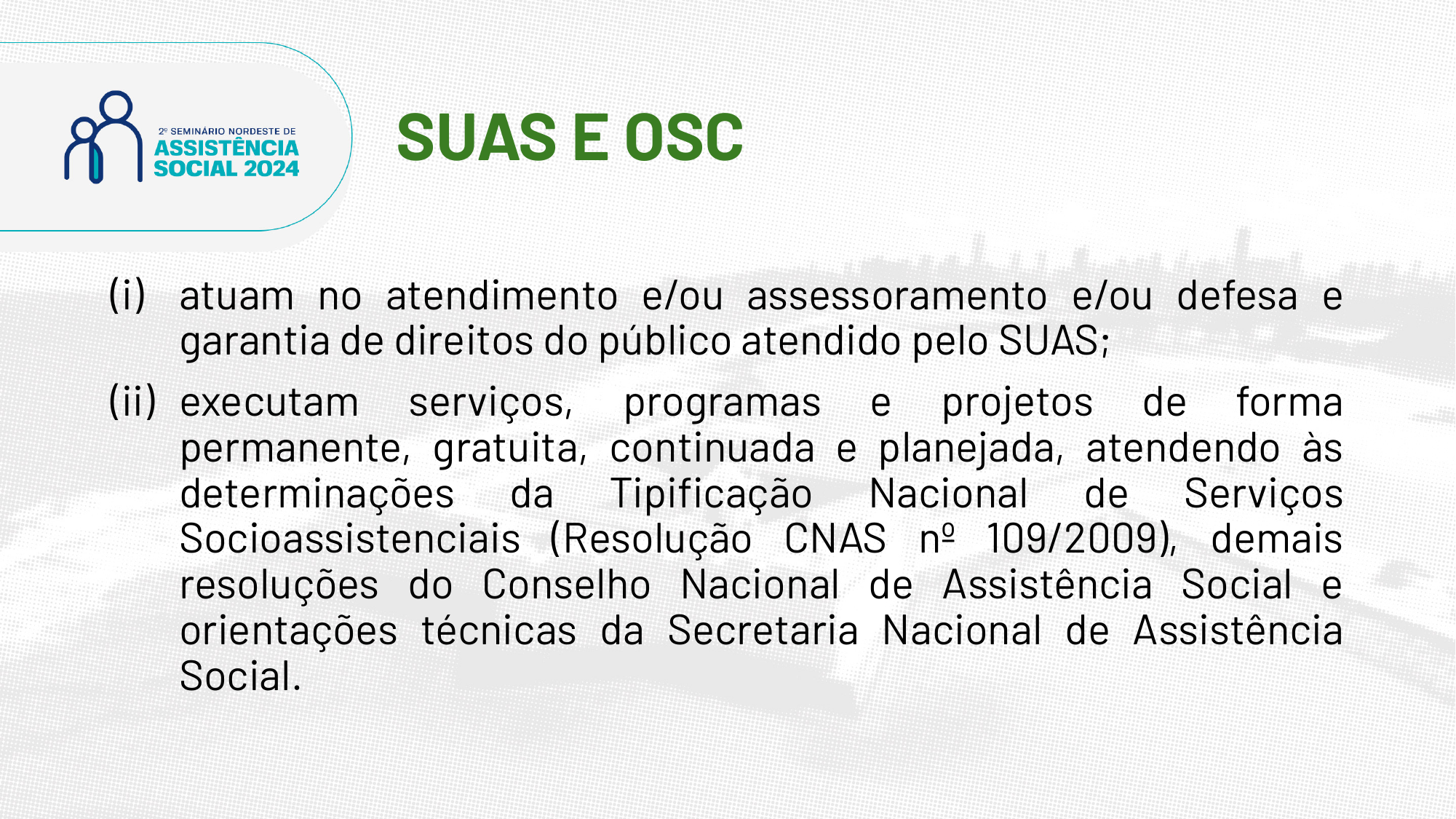

# SUAS E OSC
atuam no atendimento e/ou assessoramento e/ou defesa e garantia de direitos do público atendido pelo SUAS;
executam serviços, programas e projetos de forma permanente, gratuita, continuada e planejada, atendendo às determinações da Tipificação Nacional de Serviços Socioassistenciais (Resolução CNAS nº 109/2009), demais resoluções do Conselho Nacional de Assistência Social e orientações técnicas da Secretaria Nacional de Assistência Social.